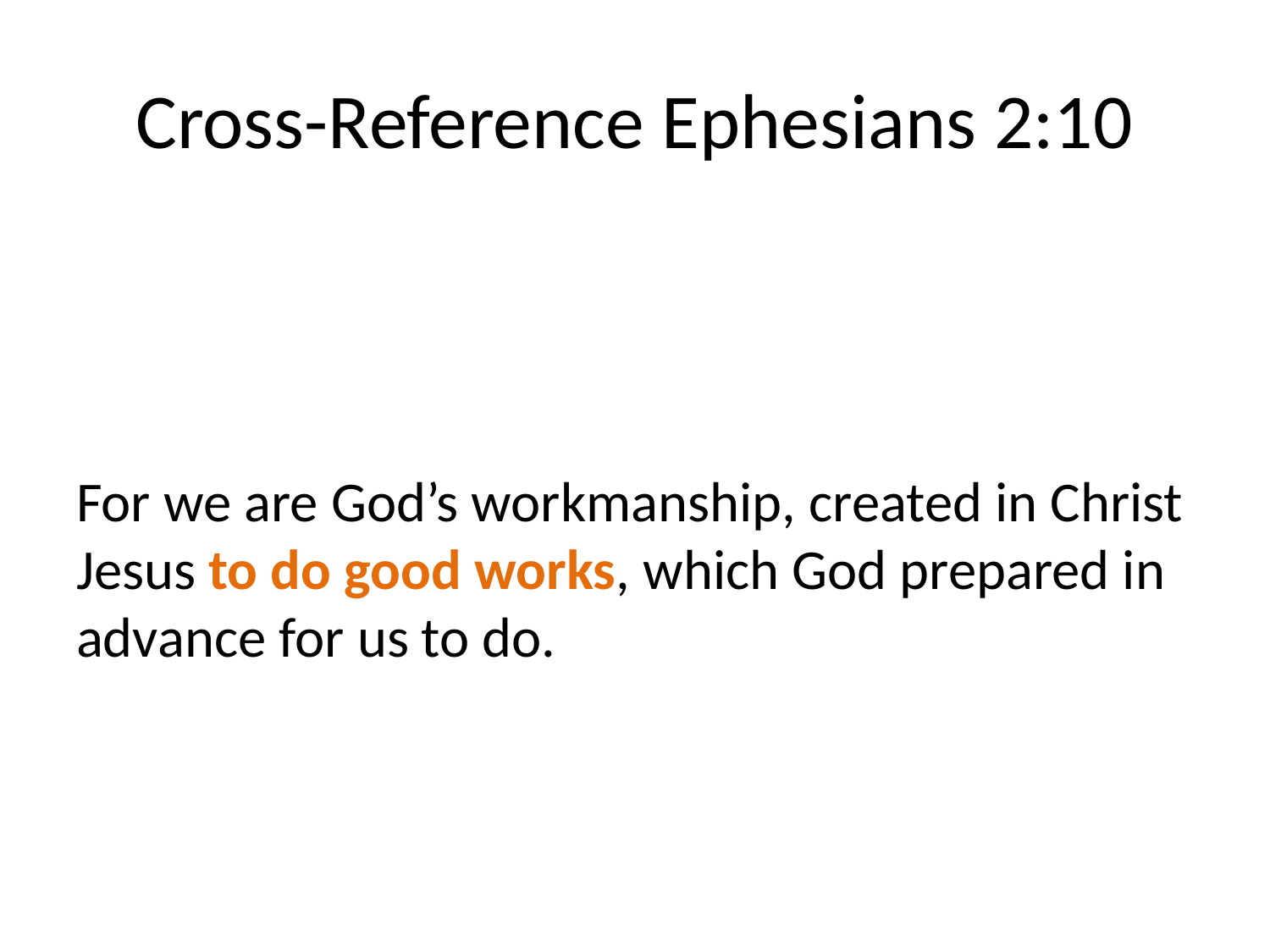

# Cross-Reference Ephesians 2:10

For we are God’s workmanship, created in Christ Jesus to do good works, which God prepared in advance for us to do.